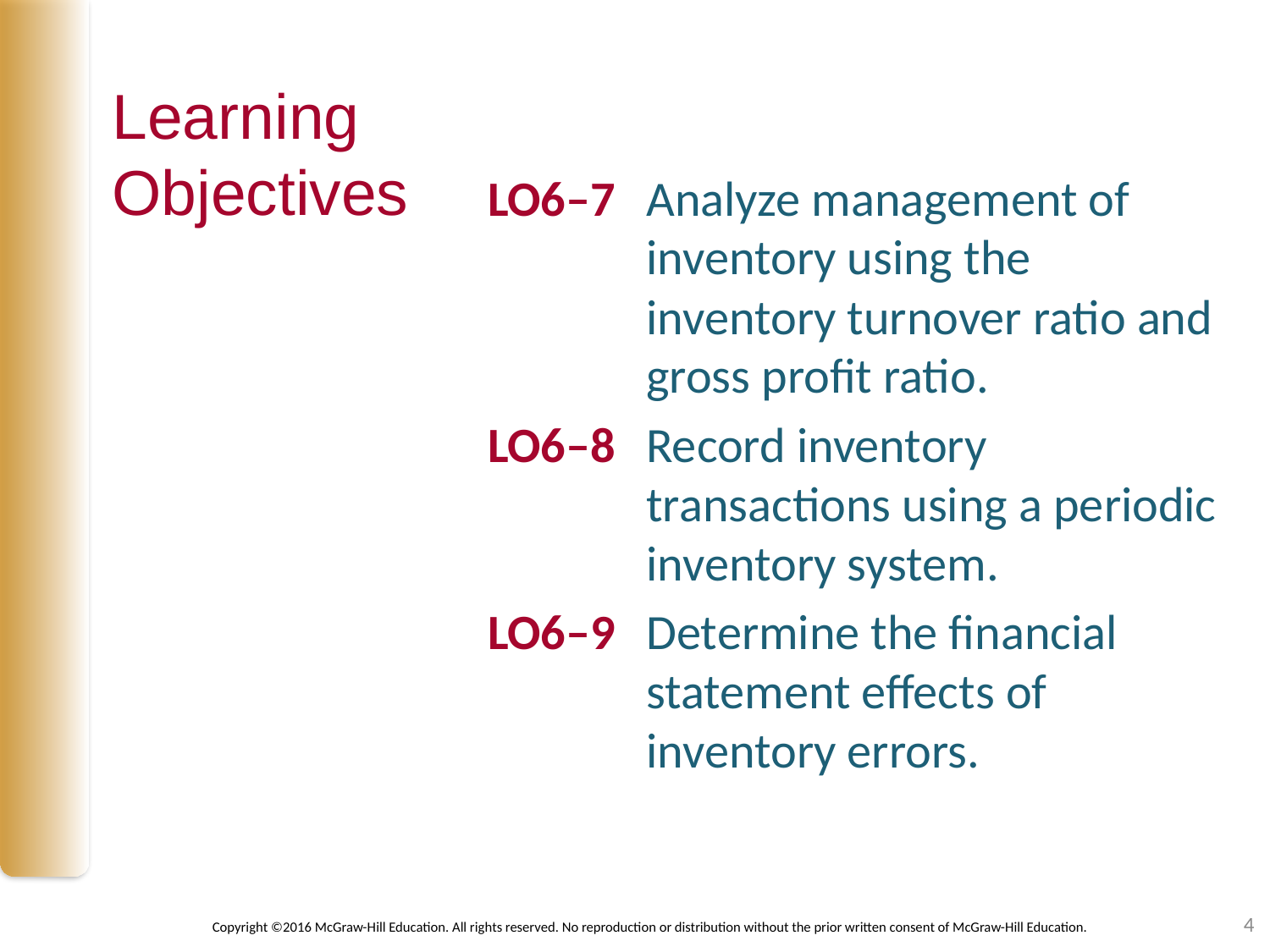

LO6–7	Analyze management of inventory using the inventory turnover ratio and gross profit ratio.
LO6–8	Record inventory transactions using a periodic inventory system.
LO6–9	Determine the financial statement effects of inventory errors.
4
Copyright ©2016 McGraw-Hill Education. All rights reserved. No reproduction or distribution without the prior written consent of McGraw-Hill Education.